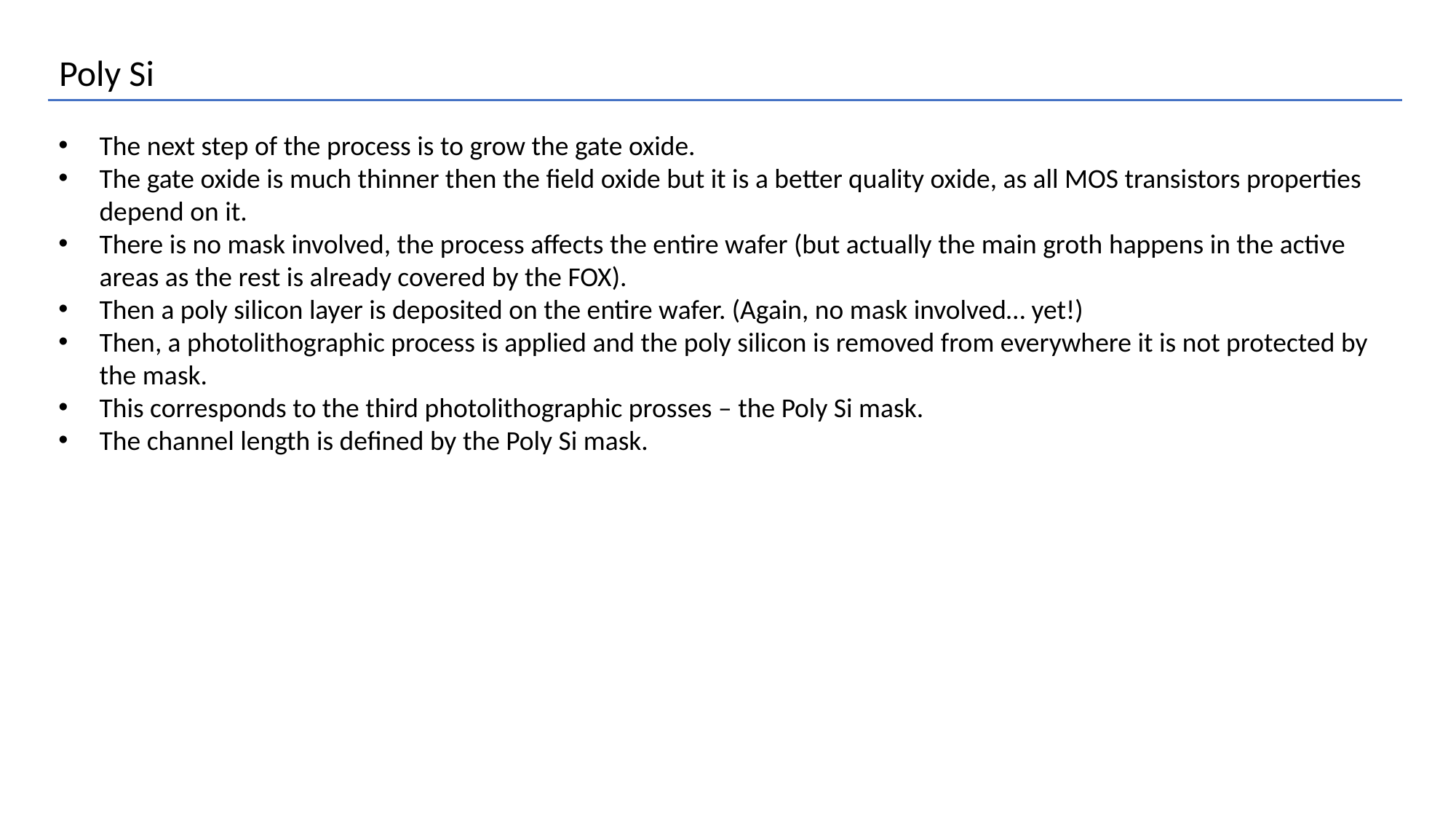

Poly Si
The next step of the process is to grow the gate oxide.
The gate oxide is much thinner then the field oxide but it is a better quality oxide, as all MOS transistors properties depend on it.
There is no mask involved, the process affects the entire wafer (but actually the main groth happens in the active areas as the rest is already covered by the FOX).
Then a poly silicon layer is deposited on the entire wafer. (Again, no mask involved… yet!)
Then, a photolithographic process is applied and the poly silicon is removed from everywhere it is not protected by the mask.
This corresponds to the third photolithographic prosses – the Poly Si mask.
The channel length is defined by the Poly Si mask.